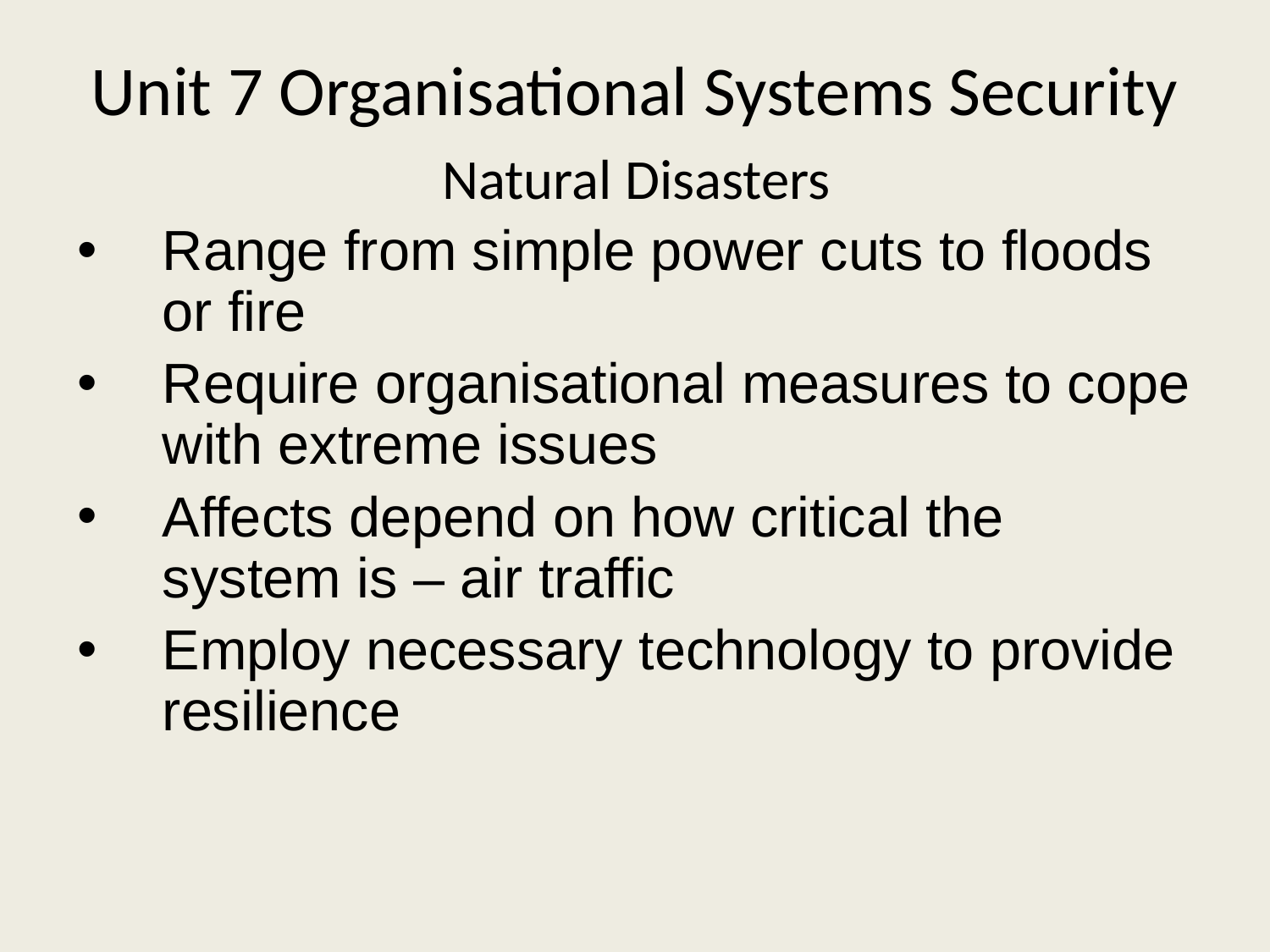

# Unit 7 Organisational Systems Security
Natural Disasters
Range from simple power cuts to floods or fire
Require organisational measures to cope with extreme issues
Affects depend on how critical the system is – air traffic
Employ necessary technology to provide resilience